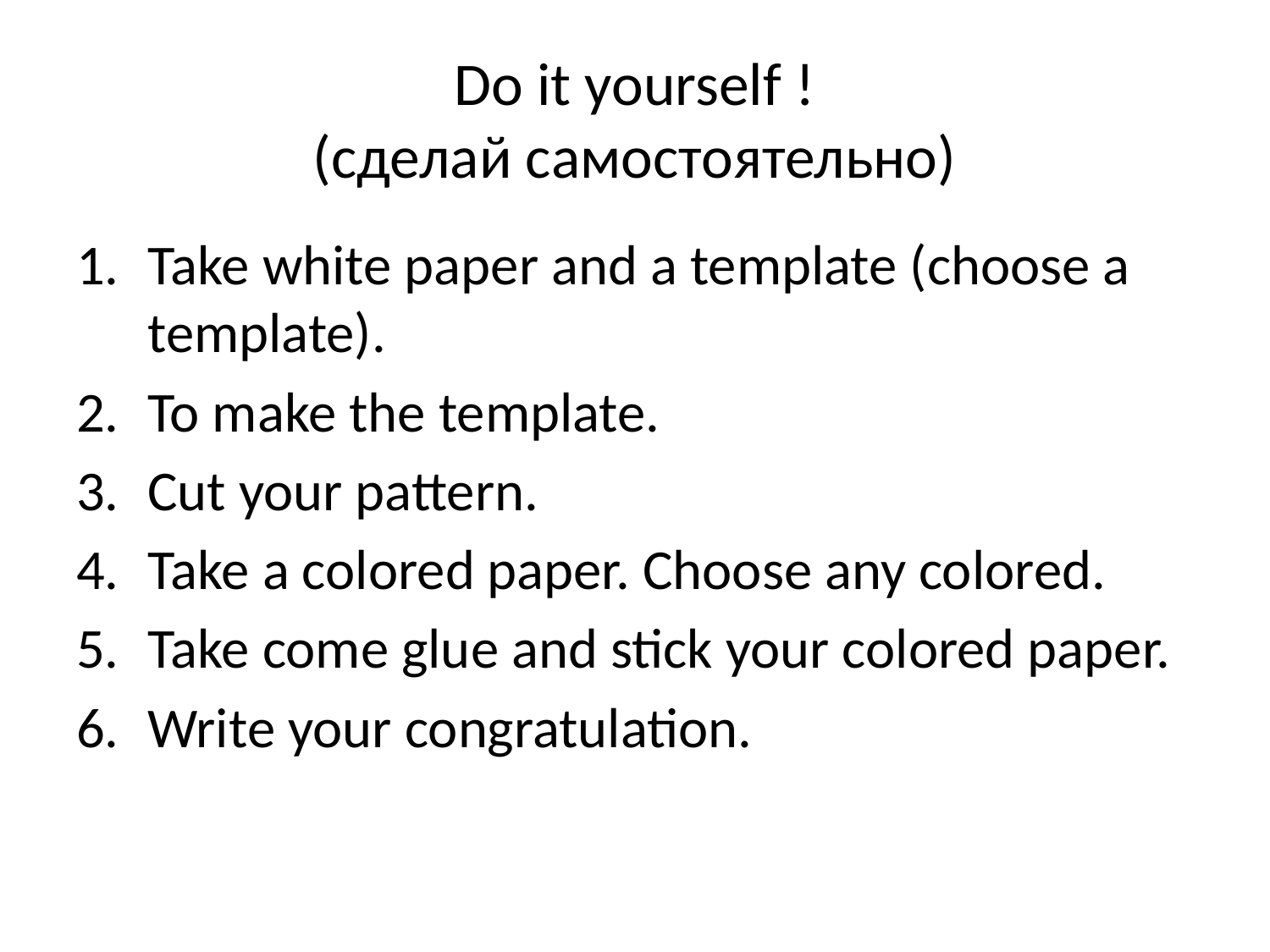

# Do it yourself ! (сделай самостоятельно)
Take white paper and a template (choose a template).
To make the template.
Cut your pattern.
Take a colored paper. Choose any colored.
Take come glue and stick your colored paper.
Write your congratulation.